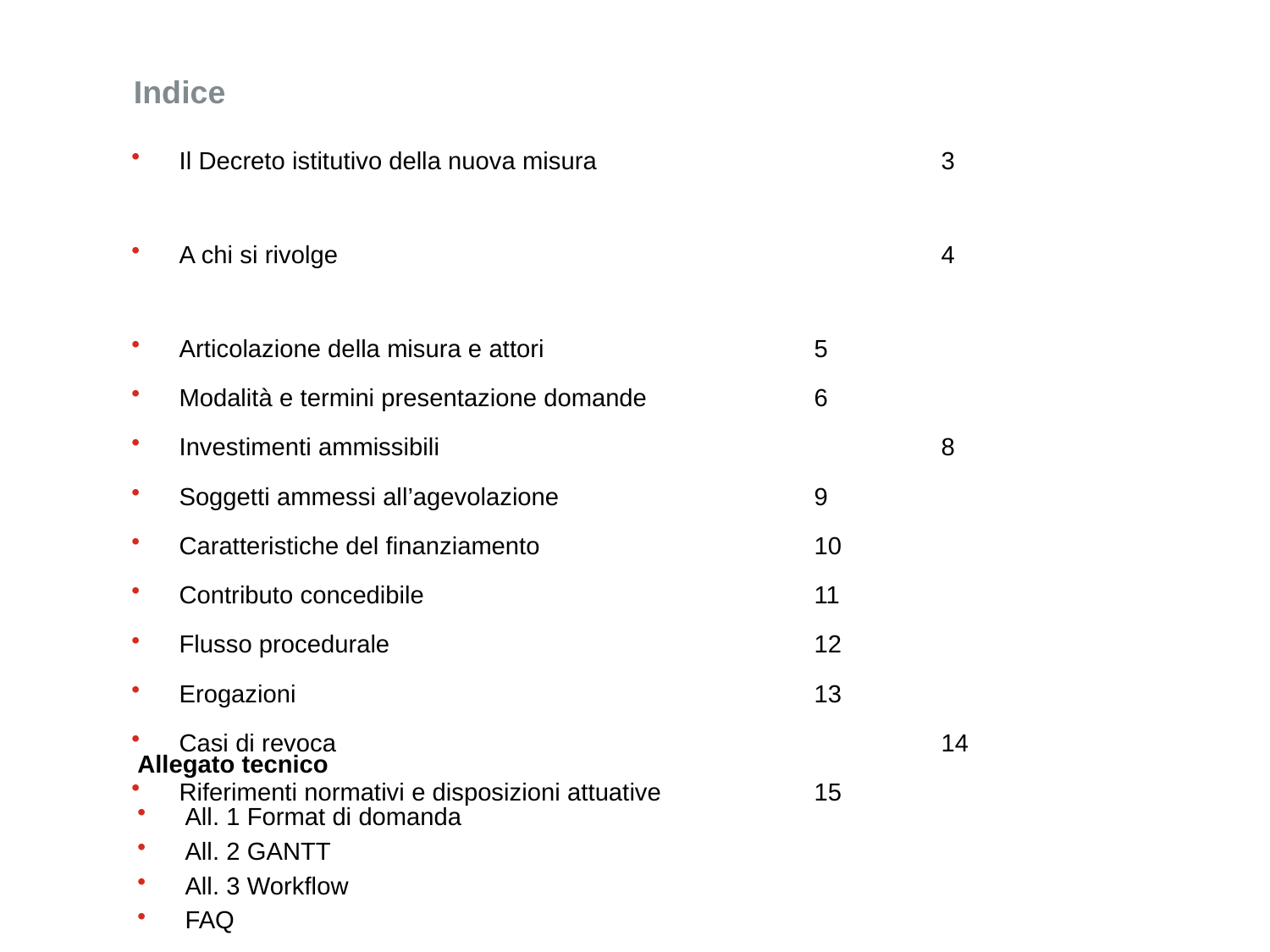

# Indice
Il Decreto istitutivo della nuova misura			3
A chi si rivolge					4
Articolazione della misura e attori			5
Modalità e termini presentazione domande		6
Investimenti ammissibili				8
Soggetti ammessi all’agevolazione			9
Caratteristiche del finanziamento			10
Contributo concedibile 				11
Flusso procedurale				12
Erogazioni					13
Casi di revoca					14
Riferimenti normativi e disposizioni attuative		15
Allegato tecnico

All. 1 Format di domanda
All. 2 GANTT
All. 3 Workflow
FAQ
2